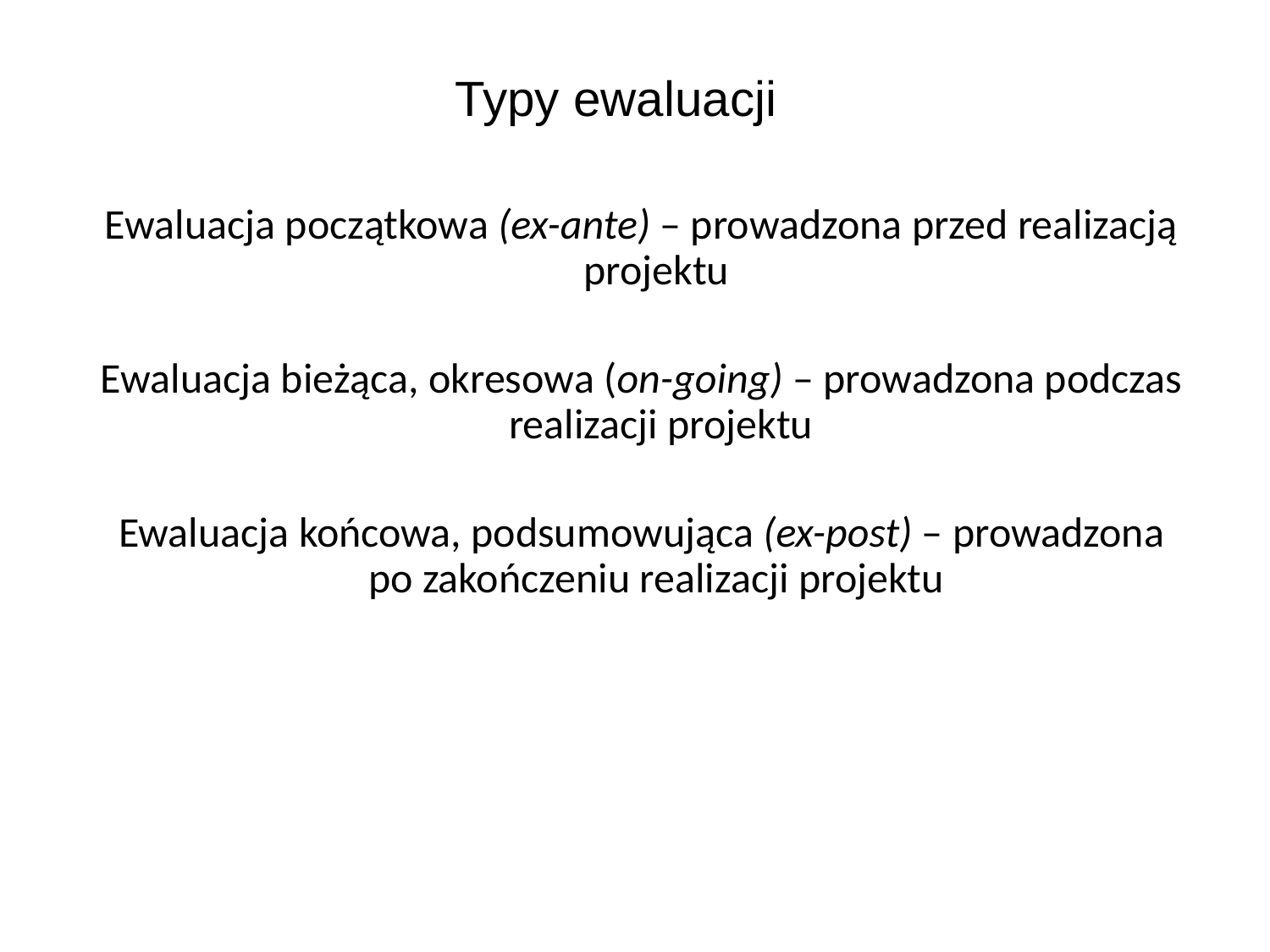

# Typy ewaluacji
Ewaluacja początkowa (ex-ante) – prowadzona przed realizacją projektu

Ewaluacja bieżąca, okresowa (on-going) – prowadzona podczas realizacji projektu

Ewaluacja końcowa, podsumowująca (ex-post) – prowadzona po zakończeniu realizacji projektu